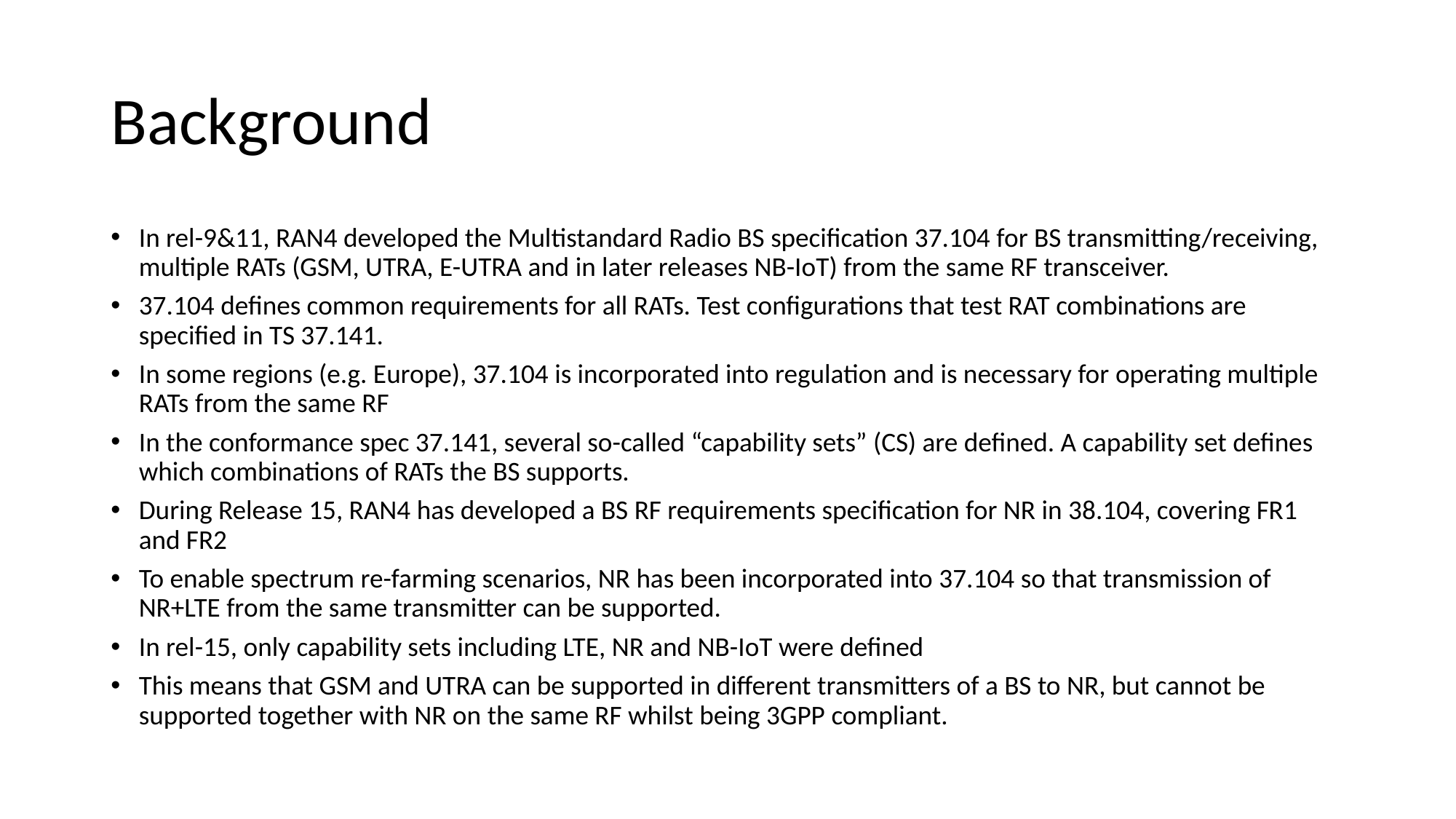

# Background
In rel-9&11, RAN4 developed the Multistandard Radio BS specification 37.104 for BS transmitting/receiving, multiple RATs (GSM, UTRA, E-UTRA and in later releases NB-IoT) from the same RF transceiver.
37.104 defines common requirements for all RATs. Test configurations that test RAT combinations are specified in TS 37.141.
In some regions (e.g. Europe), 37.104 is incorporated into regulation and is necessary for operating multiple RATs from the same RF
In the conformance spec 37.141, several so-called “capability sets” (CS) are defined. A capability set defines which combinations of RATs the BS supports.
During Release 15, RAN4 has developed a BS RF requirements specification for NR in 38.104, covering FR1 and FR2
To enable spectrum re-farming scenarios, NR has been incorporated into 37.104 so that transmission of NR+LTE from the same transmitter can be supported.
In rel-15, only capability sets including LTE, NR and NB-IoT were defined
This means that GSM and UTRA can be supported in different transmitters of a BS to NR, but cannot be supported together with NR on the same RF whilst being 3GPP compliant.